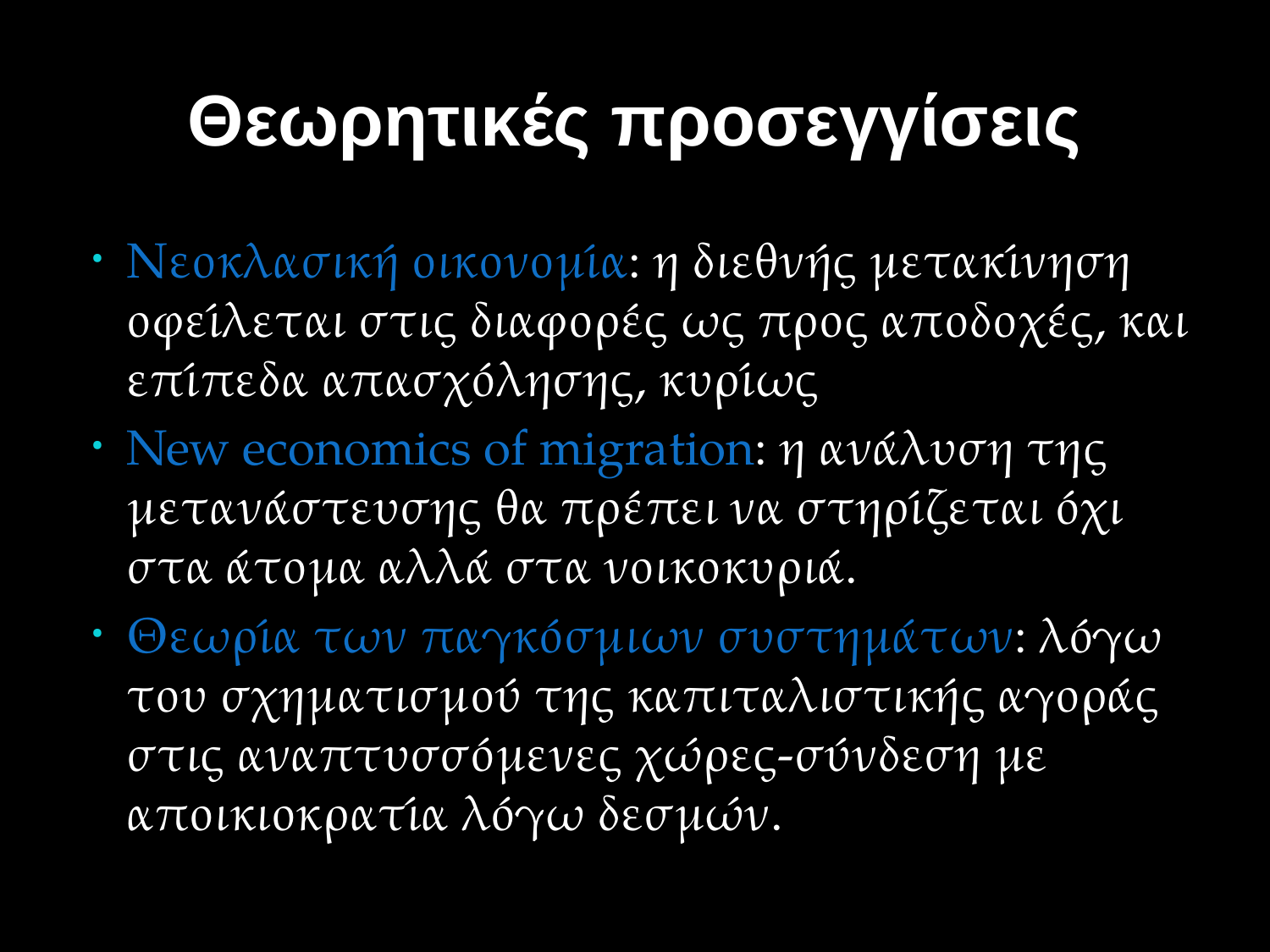

# Θεωρητικές προσεγγίσεις
Νεοκλασική οικονομία: η διεθνής μετακίνηση οφείλεται στις διαφορές ως προς αποδοχές, και επίπεδα απασχόλησης, κυρίως
New economics of migration: η ανάλυση της μετανάστευσης θα πρέπει να στηρίζεται όχι στα άτομα αλλά στα νοικοκυριά.
Θεωρία των παγκόσμιων συστημάτων: λόγω του σχηματισμού της καπιταλιστικής αγοράς στις αναπτυσσόμενες χώρες-σύνδεση με αποικιοκρατία λόγω δεσμών.